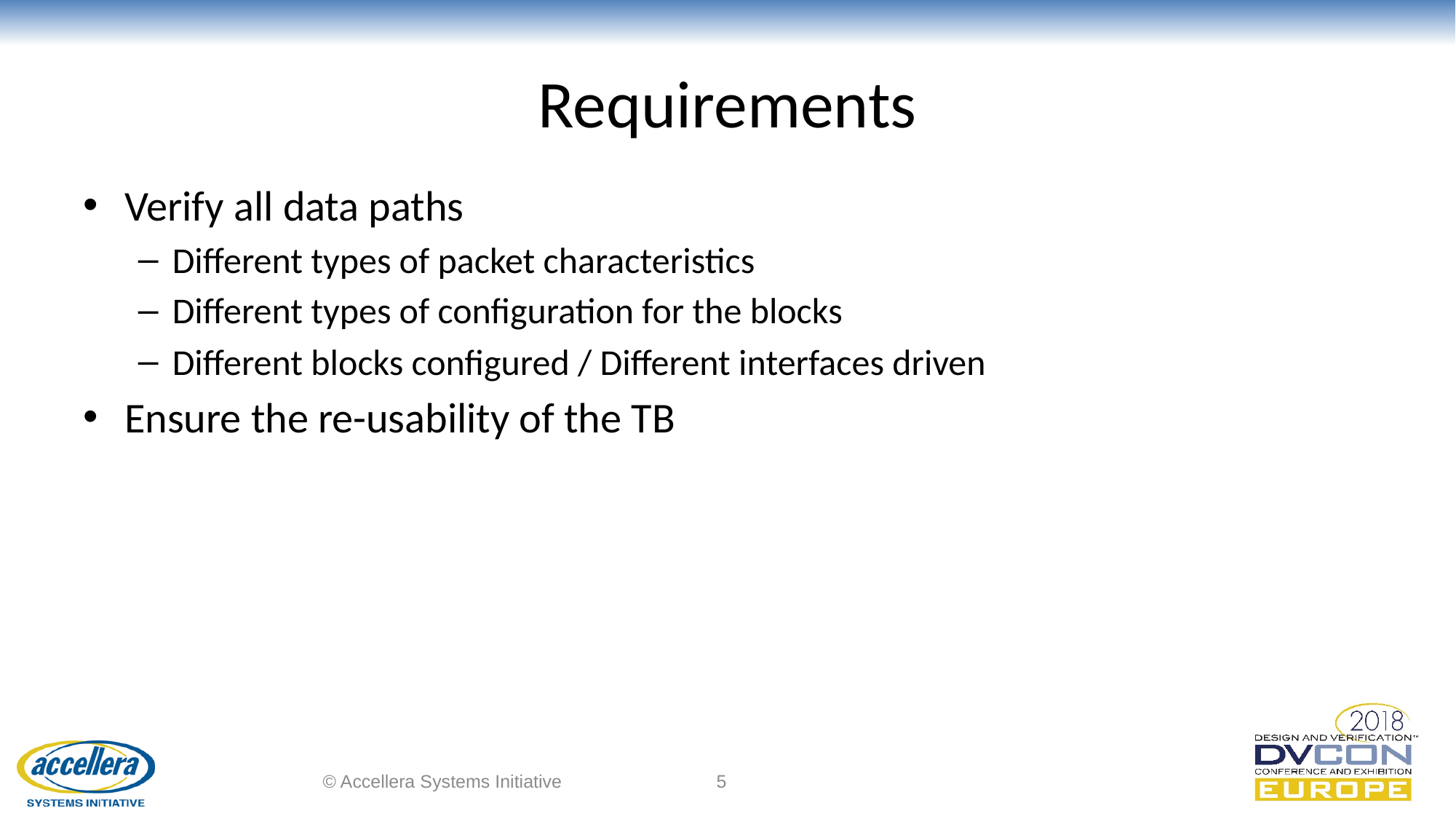

# Requirements
Verify all data paths
Different types of packet characteristics
Different types of configuration for the blocks
Different blocks configured / Different interfaces driven
Ensure the re-usability of the TB
© Accellera Systems Initiative
5